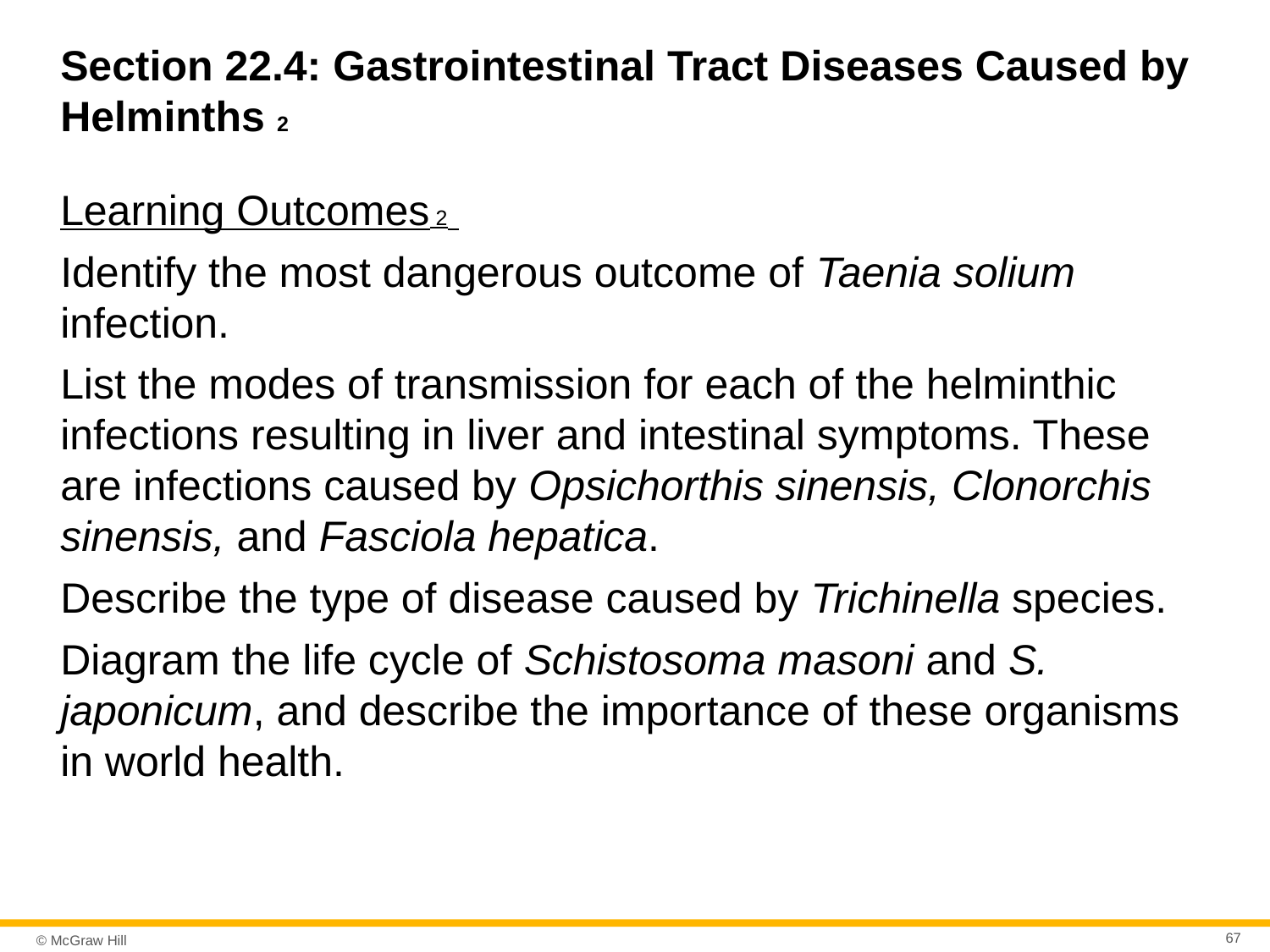

# Section 22.4: Gastrointestinal Tract Diseases Caused by Helminths 2
Learning Outcomes 2
Identify the most dangerous outcome of Taenia solium infection.
List the modes of transmission for each of the helminthic infections resulting in liver and intestinal symptoms. These are infections caused by Opsichorthis sinensis, Clonorchis sinensis, and Fasciola hepatica.
Describe the type of disease caused by Trichinella species.
Diagram the life cycle of Schistosoma masoni and S. japonicum, and describe the importance of these organisms in world health.